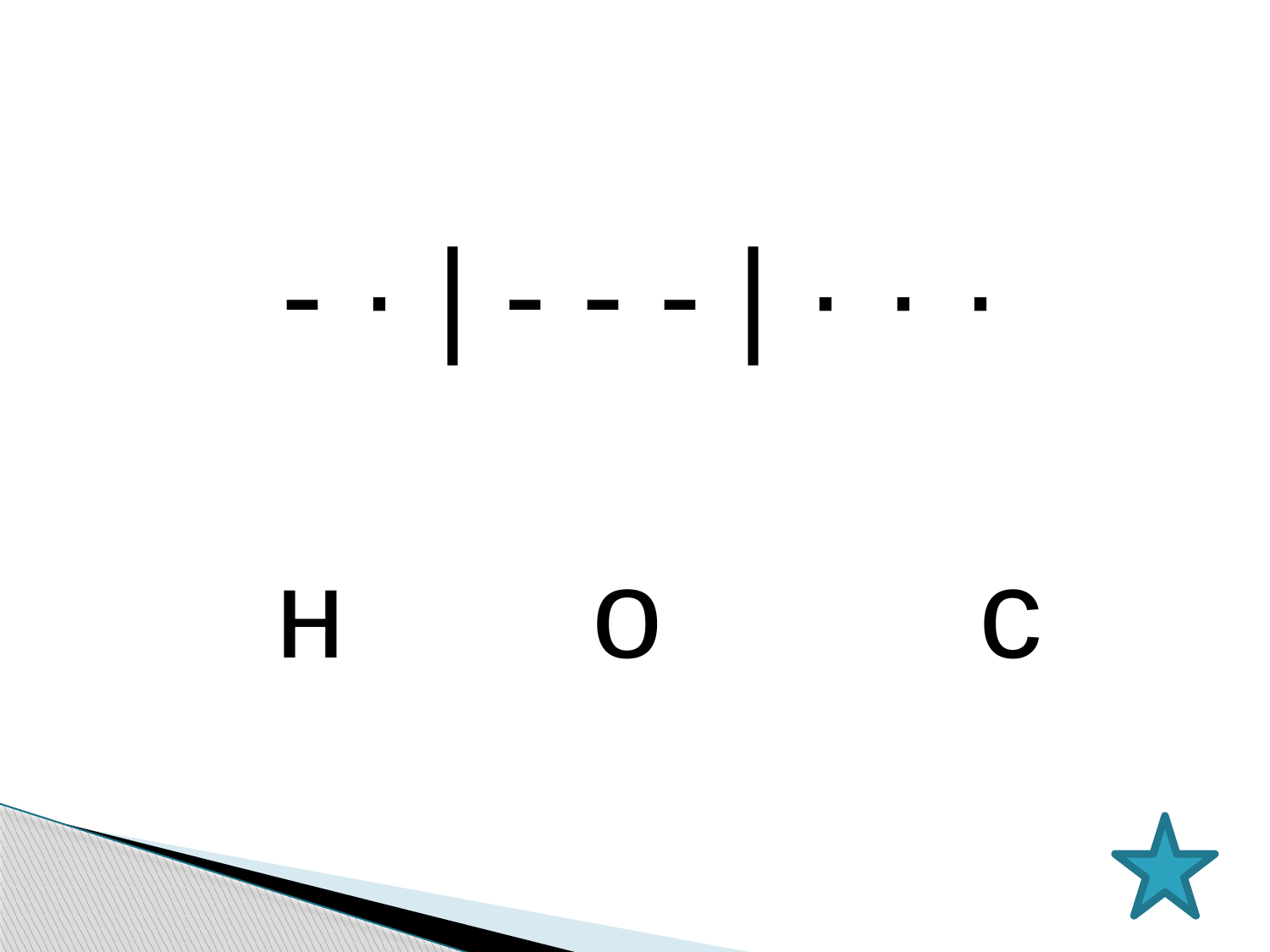

- · | - - - | · · ·

 н       о         с